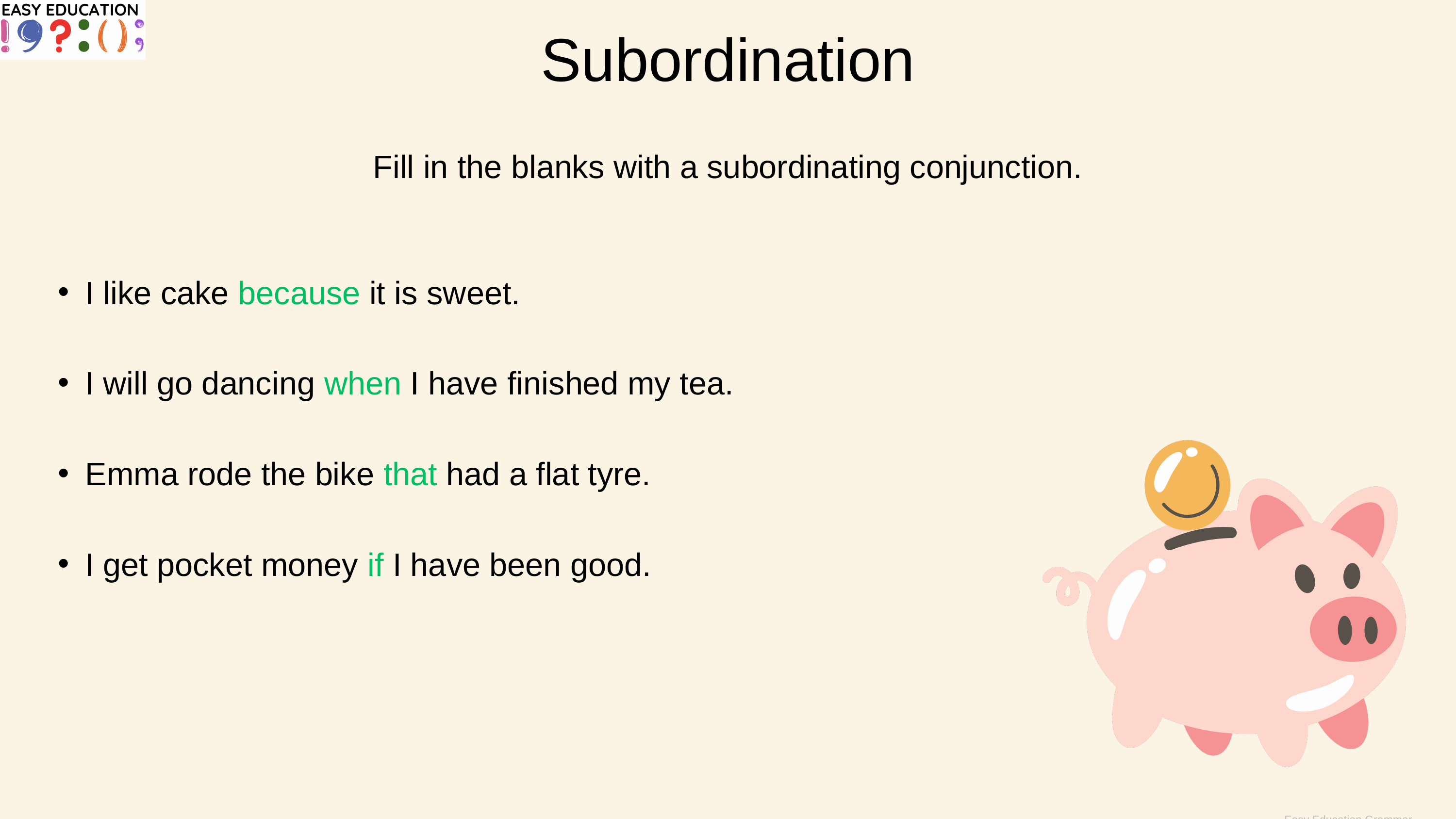

Subordination
Fill in the blanks with a subordinating conjunction.
I like cake because it is sweet.

I will go dancing when I have finished my tea.

Emma rode the bike that had a flat tyre.

I get pocket money if I have been good.